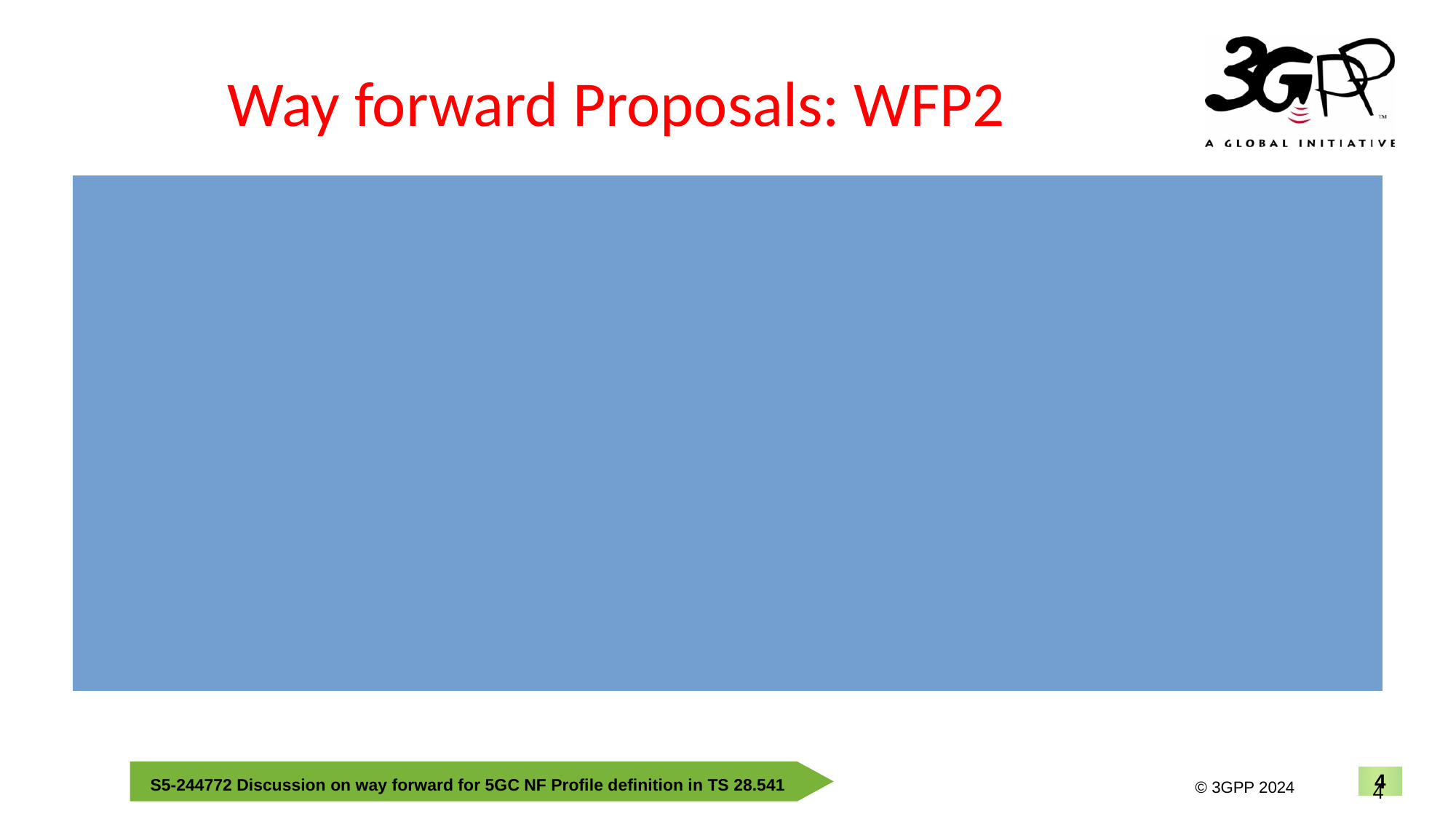

# Way forward Proposals: WFP2
No change to Rel16,17,18
Enhancement in Rel19
Stage 2: define a <<dataType>>, e.g. NFProfile includes all attributes implemented as that in NFProfile TS28541_5GcNrm.yaml
Stage 2: define a new <<dataType>> NFService, to align the attributes with that defined in TS29.510
Enhance NFProfile, to align the attributes with that defined in TS29.510
Enhance ManagedNFProfile as needed
4